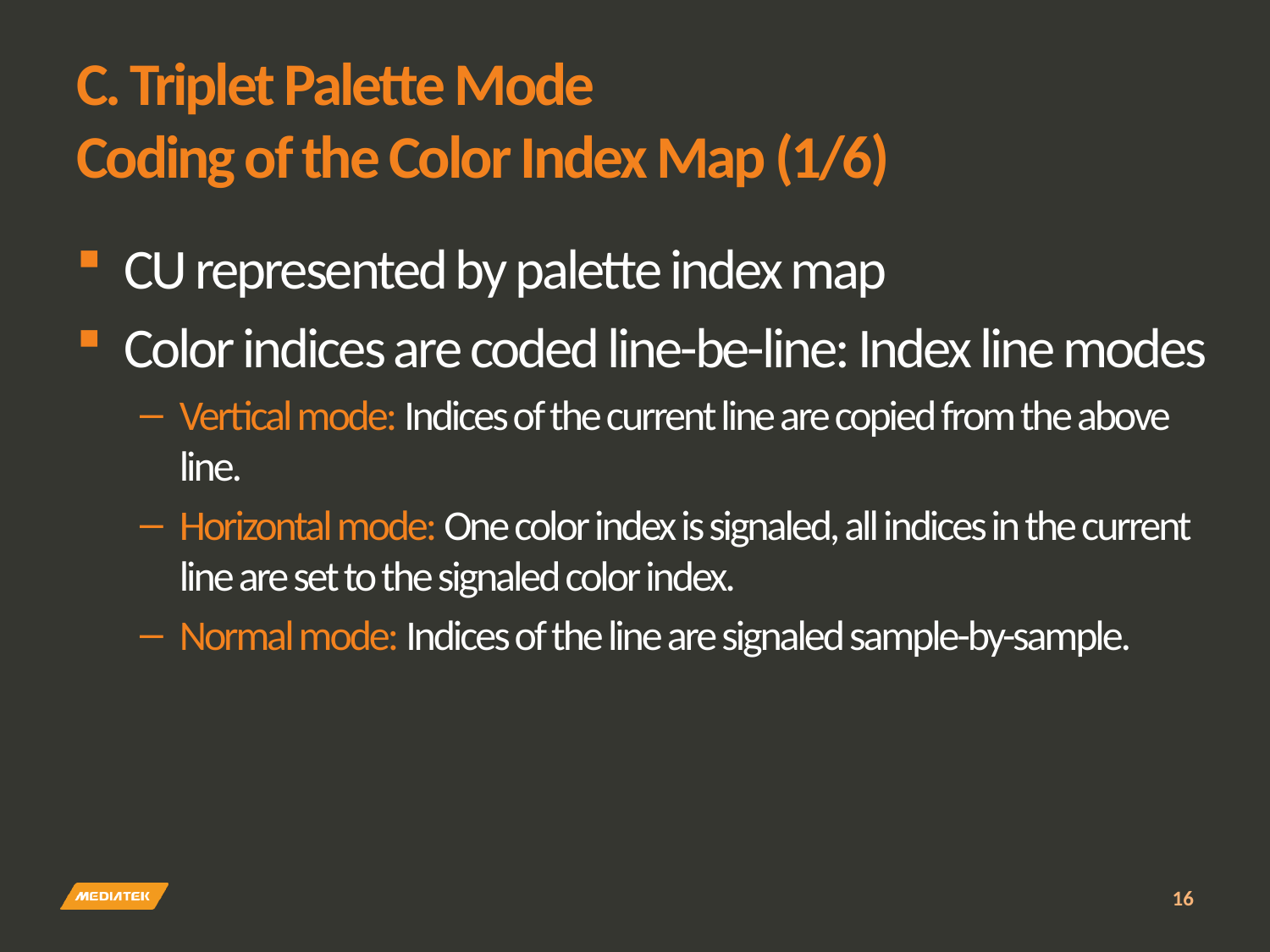

# C. Triplet Palette Mode Coding of the Color Index Map (1/6)
CU represented by palette index map
Color indices are coded line-be-line: Index line modes
Vertical mode: Indices of the current line are copied from the above line.
Horizontal mode: One color index is signaled, all indices in the current line are set to the signaled color index.
Normal mode: Indices of the line are signaled sample-by-sample.

16